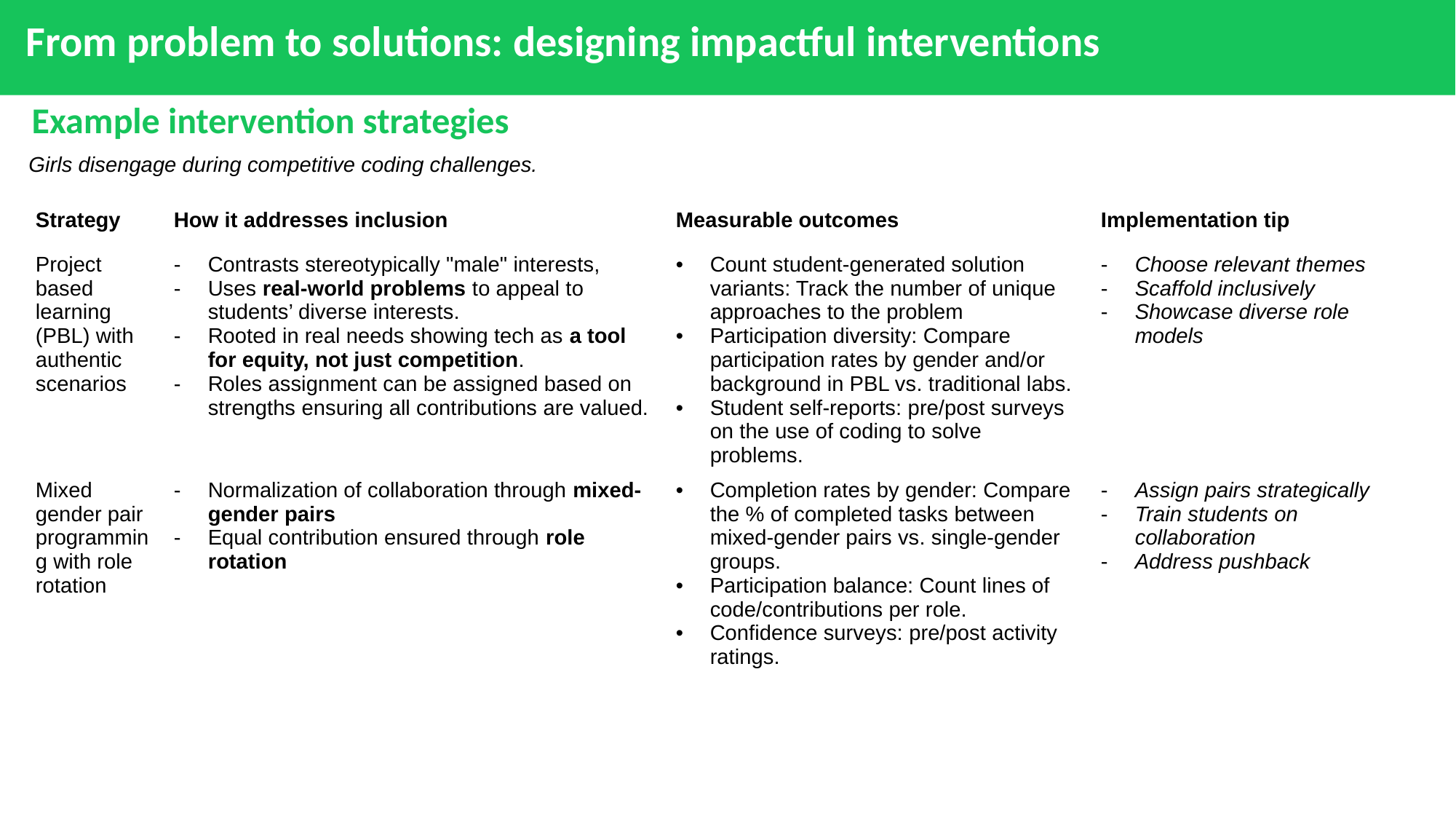

# From problem to solutions: designing impactful interventions
Example intervention strategies
Girls disengage during competitive coding challenges.

| Strategy | How it addresses inclusion | Measurable outcomes | Implementation tip |
| --- | --- | --- | --- |
| Project based learning (PBL) with authentic scenarios | Contrasts stereotypically "male" interests, Uses real-world problems to appeal to students’ diverse interests. Rooted in real needs showing tech as a tool for equity, not just competition. Roles assignment can be assigned based on strengths ensuring all contributions are valued. | Count student-generated solution variants: Track the number of unique approaches to the problem Participation diversity: Compare participation rates by gender and/or background in PBL vs. traditional labs. Student self-reports: pre/post surveys on the use of coding to solve problems. | Choose relevant themes Scaffold inclusively Showcase diverse role models |
| Mixed gender pair programming with role rotation | Normalization of collaboration through mixed-gender pairs Equal contribution ensured through role rotation | Completion rates by gender: Compare the % of completed tasks between mixed-gender pairs vs. single-gender groups. Participation balance: Count lines of code/contributions per role. Confidence surveys: pre/post activity ratings. | Assign pairs strategically Train students on collaboration Address pushback |